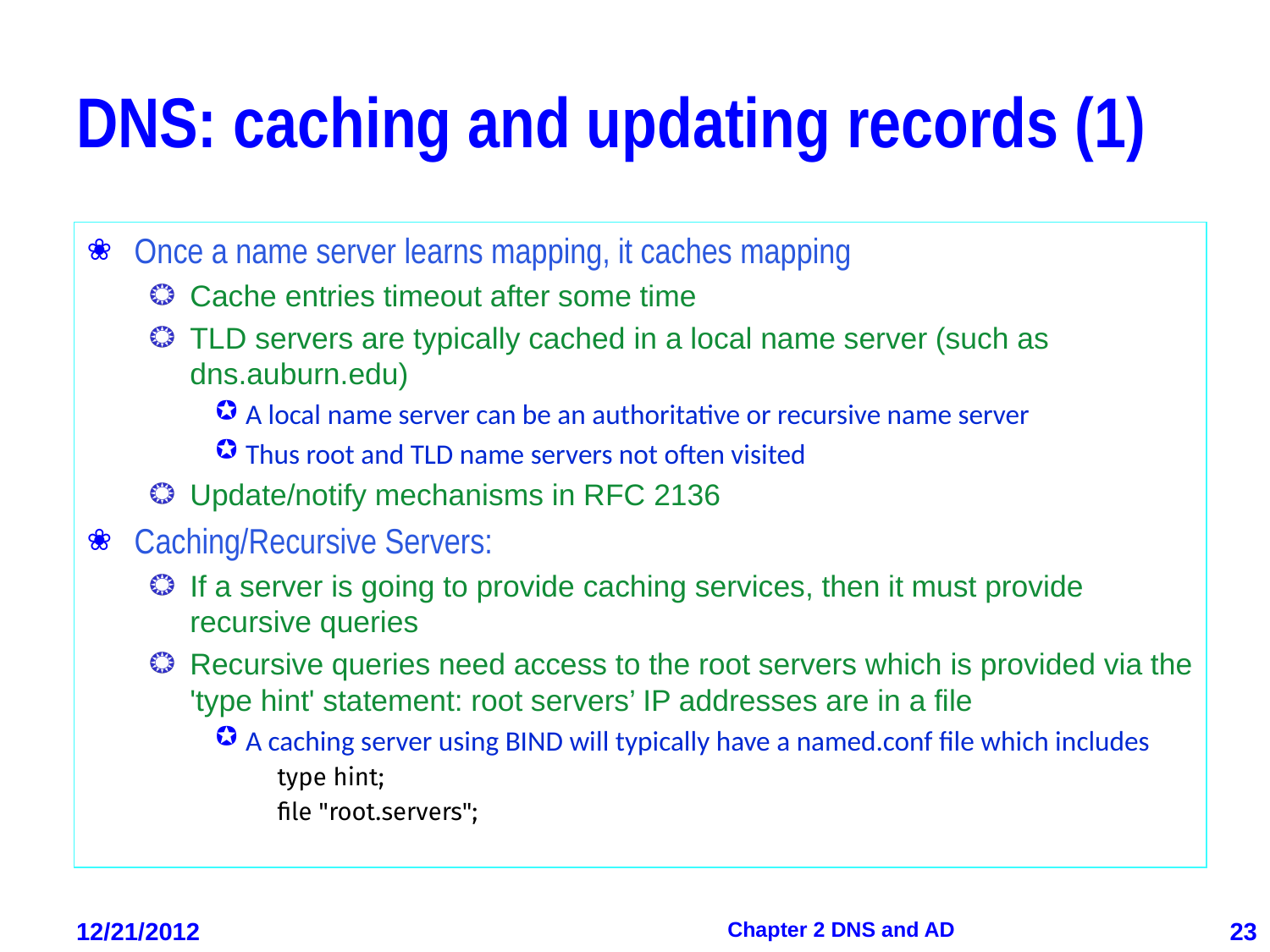

# DNS: caching and updating records (1)
Once a name server learns mapping, it caches mapping
Cache entries timeout after some time
TLD servers are typically cached in a local name server (such as dns.auburn.edu)
A local name server can be an authoritative or recursive name server
Thus root and TLD name servers not often visited
Update/notify mechanisms in RFC 2136
Caching/Recursive Servers:
If a server is going to provide caching services, then it must provide recursive queries
Recursive queries need access to the root servers which is provided via the 'type hint' statement: root servers’ IP addresses are in a file
A caching server using BIND will typically have a named.conf file which includes
type hint;
file "root.servers";
12/21/2012
Chapter 2 DNS and AD
23